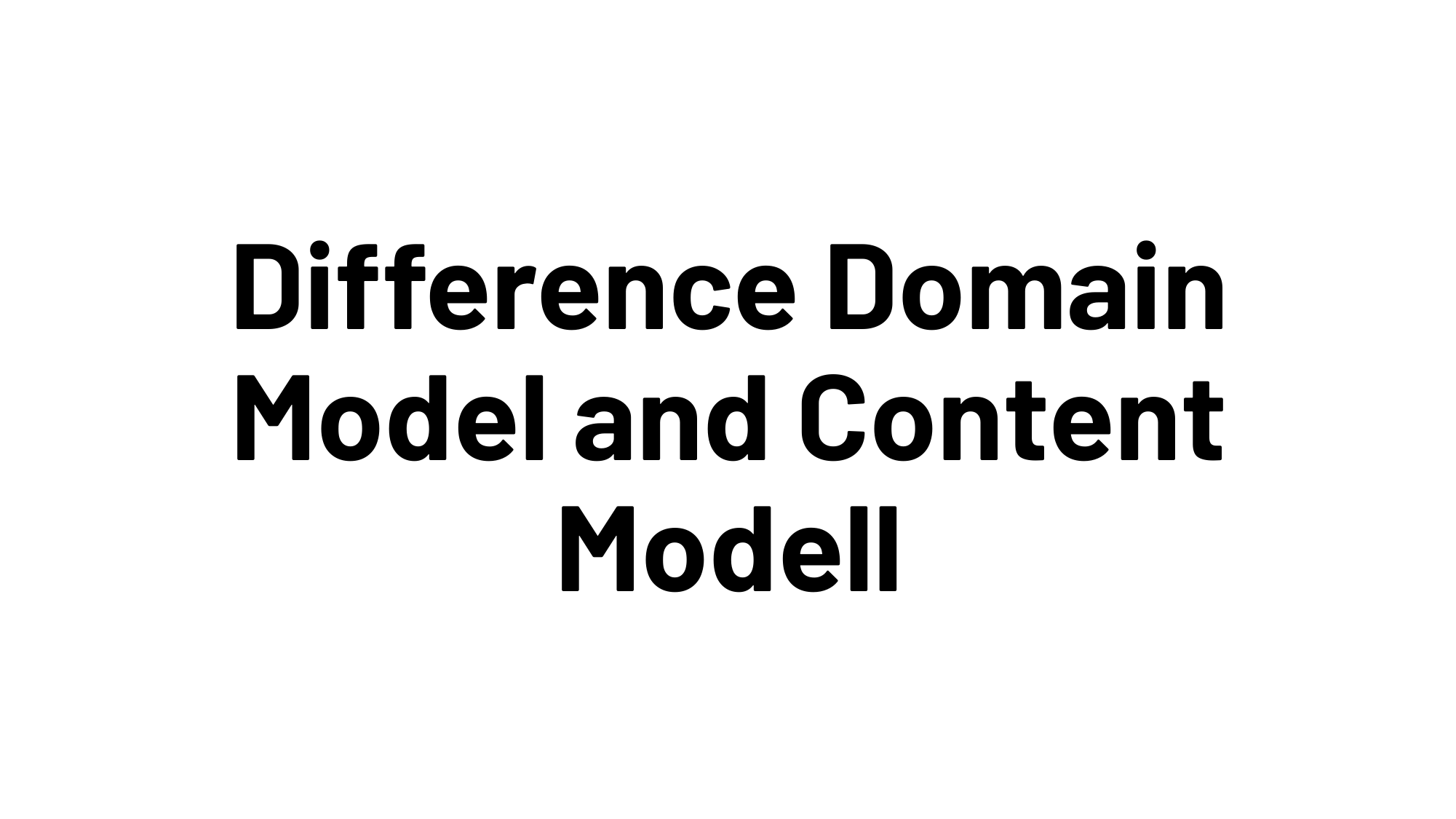

# Difference Domain Model and Content Modell